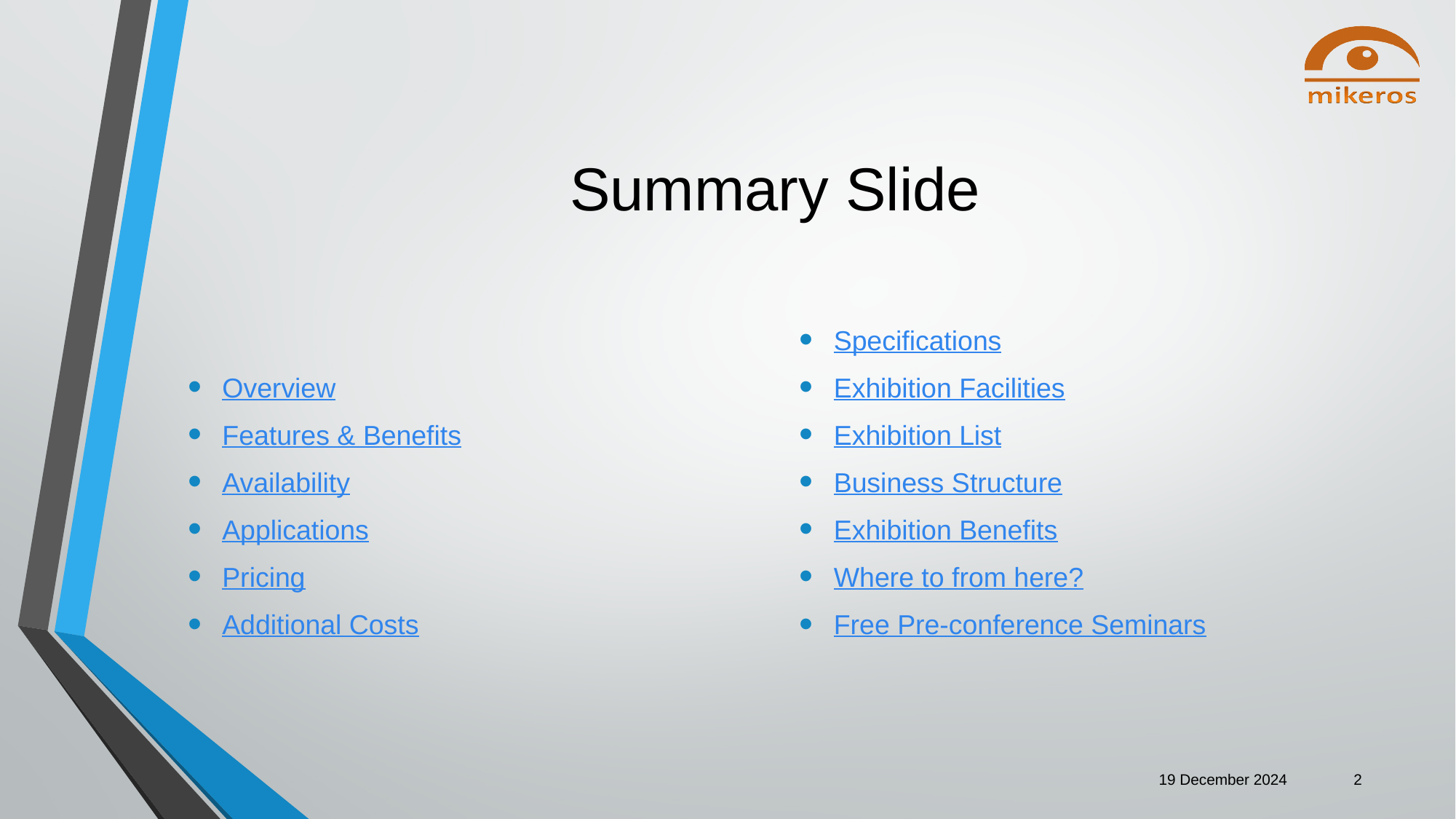

# Summary Slide
Overview
Features & Benefits
Availability
Applications
Pricing
Additional Costs
Specifications
Exhibition Facilities
Exhibition List
Business Structure
Exhibition Benefits
Where to from here?
Free Pre-conference Seminars

19 December 2024
2